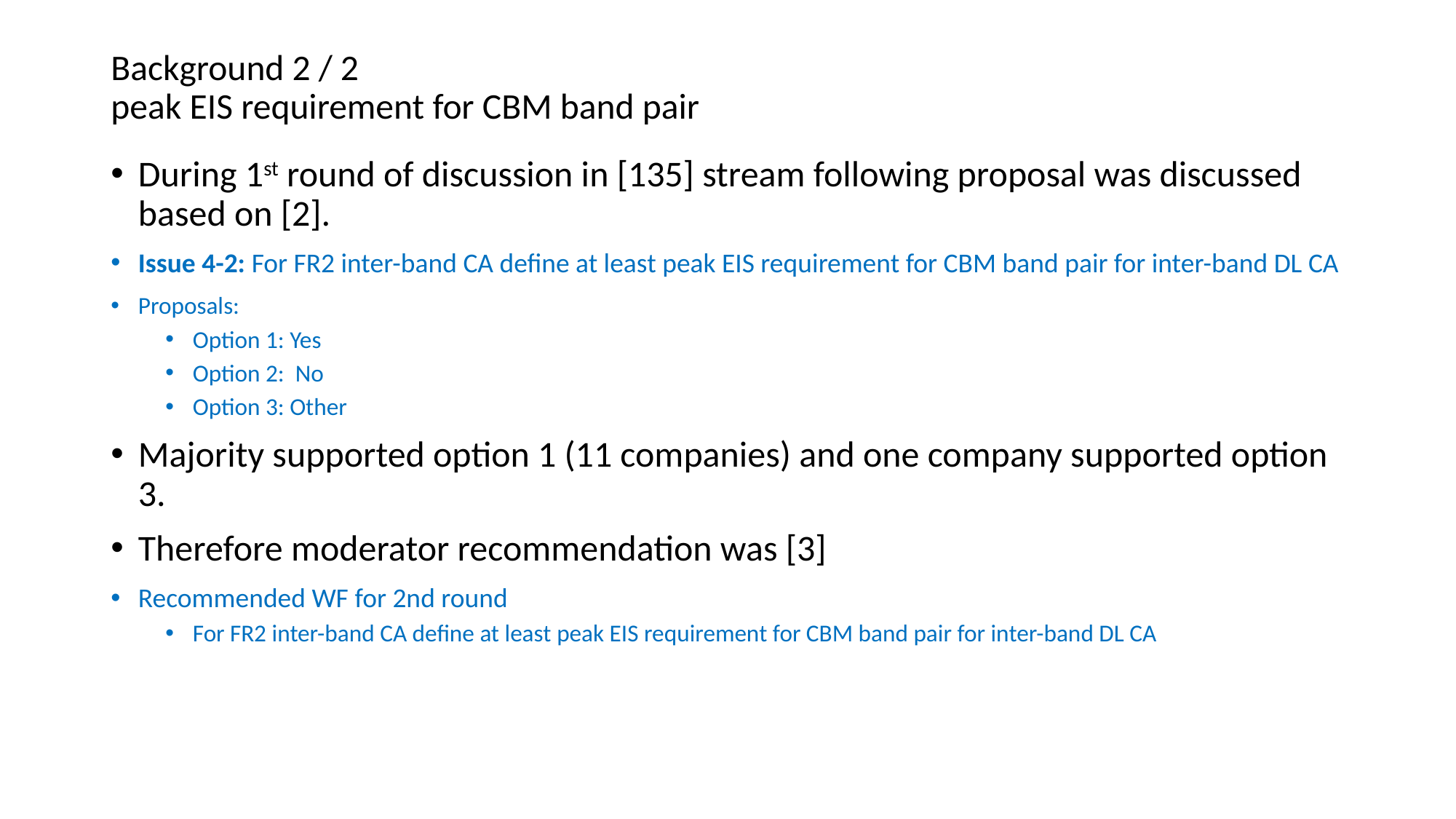

# Background 2 / 2 peak EIS requirement for CBM band pair
During 1st round of discussion in [135] stream following proposal was discussed based on [2].
Issue 4-2: For FR2 inter-band CA define at least peak EIS requirement for CBM band pair for inter-band DL CA
Proposals:
Option 1: Yes
Option 2:  No
Option 3: Other
Majority supported option 1 (11 companies) and one company supported option 3.
Therefore moderator recommendation was [3]
Recommended WF for 2nd round
For FR2 inter-band CA define at least peak EIS requirement for CBM band pair for inter-band DL CA